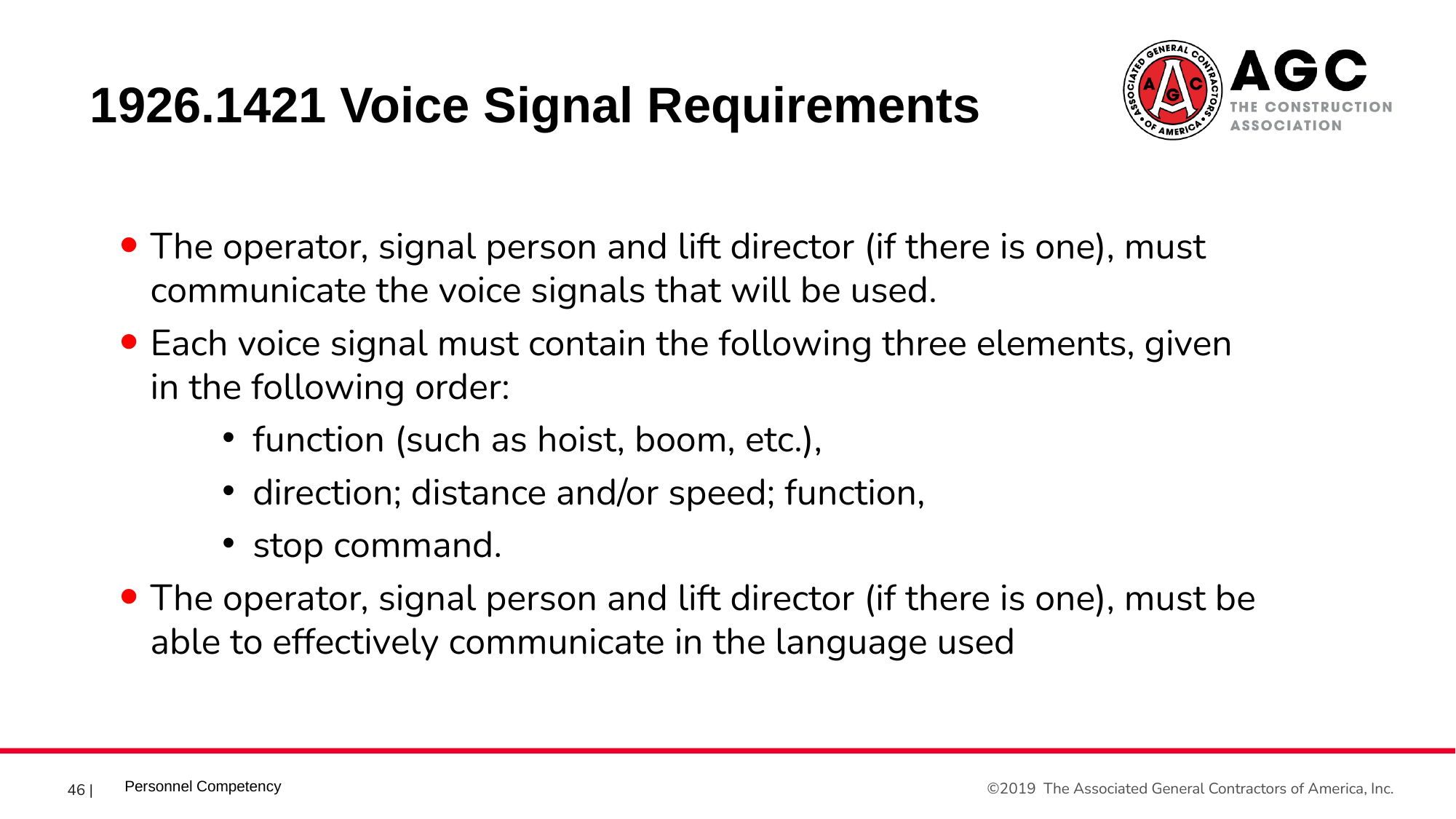

1926.1421 Voice Signal Requirements

The operator, signal person and lift director (if there is one), must communicate the voice signals that will be used.
Each voice signal must contain the following three elements, given in the following order:
function (such as hoist, boom, etc.),
direction; distance and/or speed; function,
stop command.
The operator, signal person and lift director (if there is one), must be able to effectively communicate in the language used
Personnel Competency